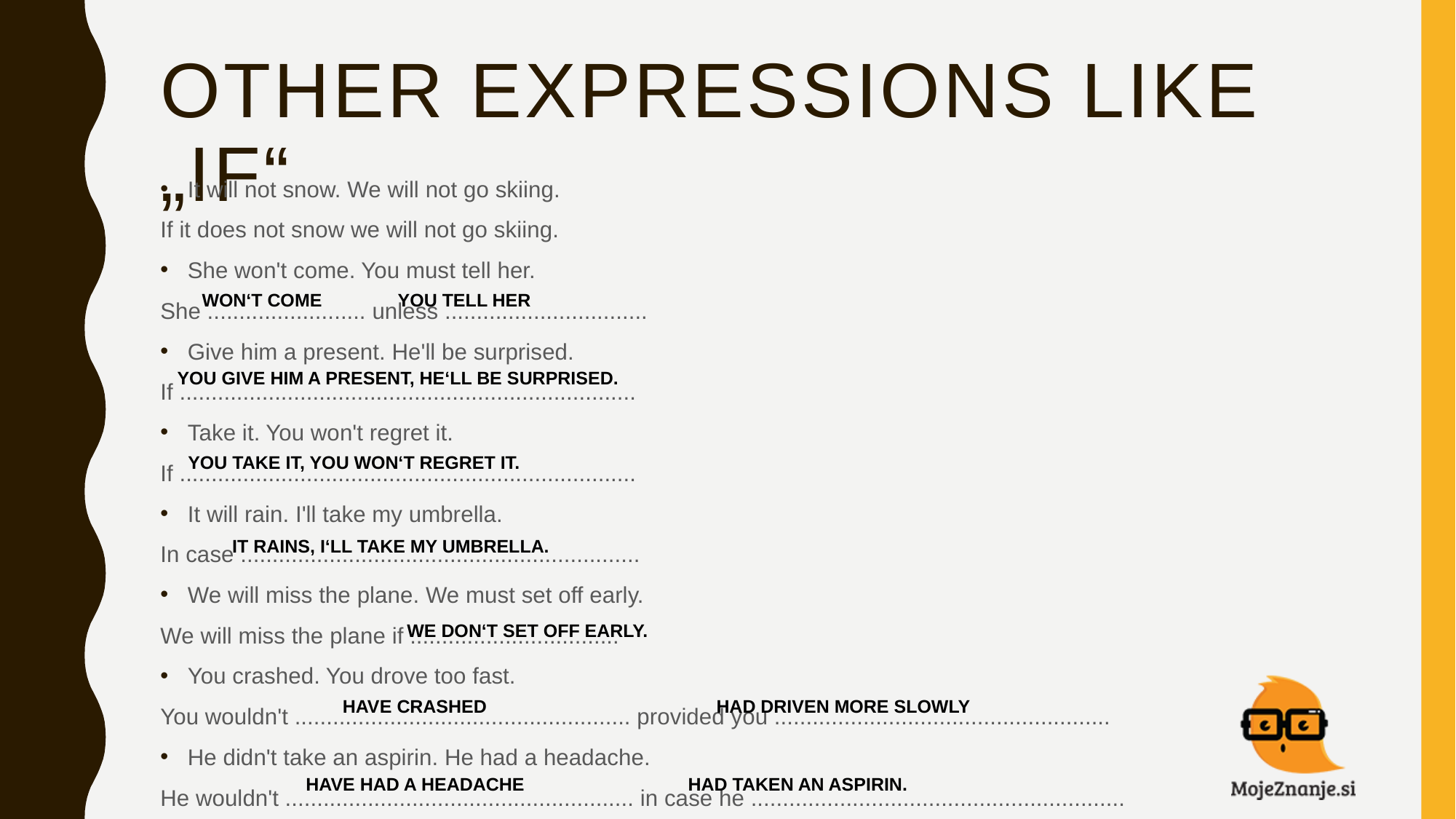

# Other expressions like „if“
It will not snow. We will not go skiing.
If it does not snow we will not go skiing.
She won't come. You must tell her.
She ......................... unless ................................
Give him a present. He'll be surprised.
If ........................................................................
Take it. You won't regret it.
If ........................................................................
It will rain. I'll take my umbrella.
In case ...............................................................
We will miss the plane. We must set off early.
We will miss the plane if .................................
You crashed. You drove too fast.
You wouldn't ..................................................... provided you .....................................................
He didn't take an aspirin. He had a headache.
He wouldn't ....................................................... in case he ...........................................................
YOU TELL HER
WON‘T COME
YOU GIVE HIM A PRESENT, HE‘LL BE SURPRISED.
YOU TAKE IT, YOU WON‘T REGRET IT.
IT RAINS, I‘LL TAKE MY UMBRELLA.
WE DON‘T SET OFF EARLY.
HAD DRIVEN MORE SLOWLY
HAVE CRASHED
HAVE HAD A HEADACHE
HAD TAKEN AN ASPIRIN.